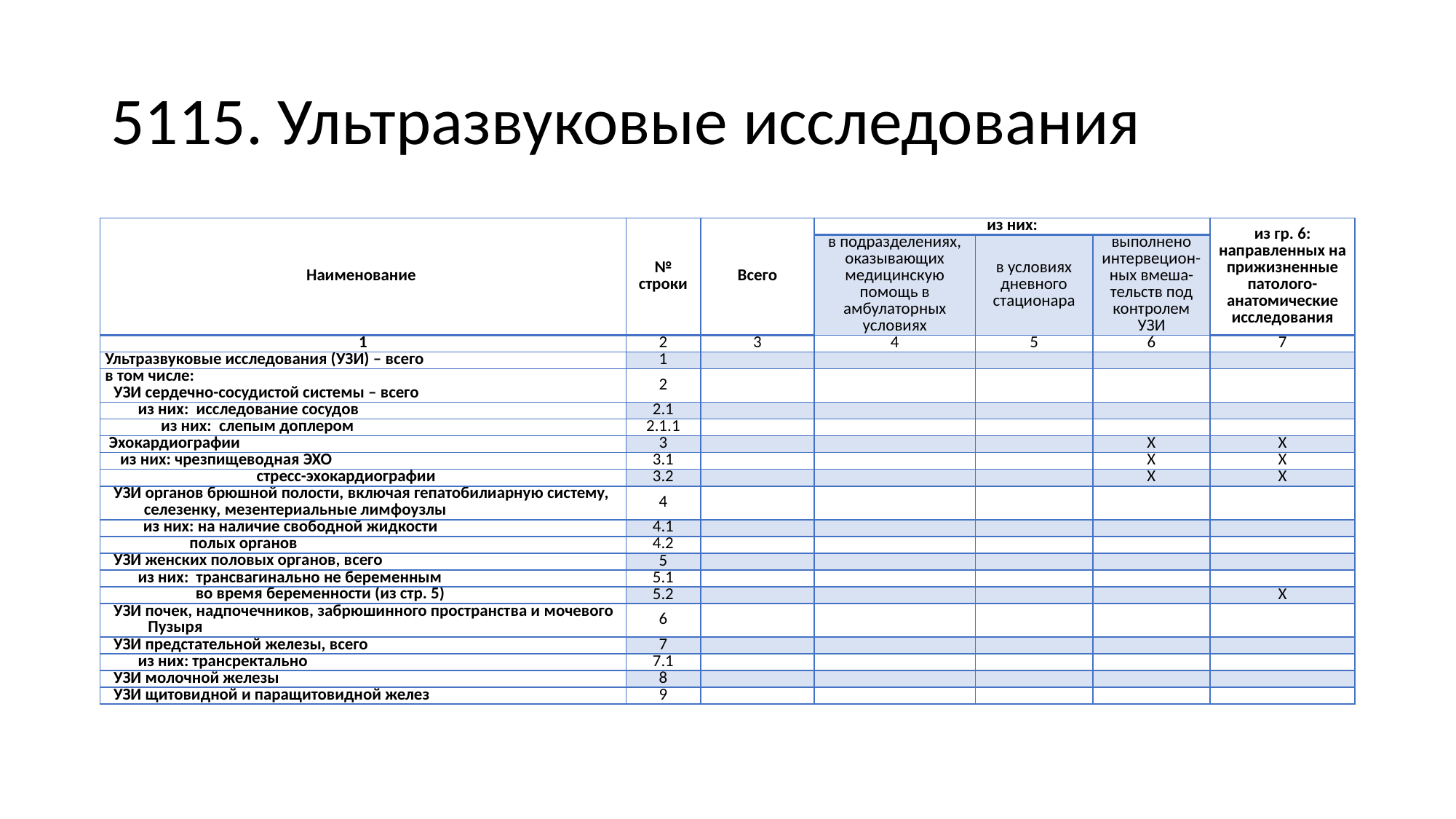

# 5115. Ультразвуковые исследования
| Наименование | № строки | Всего | из них: |  |  | из гр. 6: направленных на прижизненные патолого-анатомические исследования |
| --- | --- | --- | --- | --- | --- | --- |
|  |  |  | в подразделениях, оказывающих медицинскую помощь в амбулаторных условиях | в условиях дневного стационара | выполнено интервецион-ных вмеша-тельств под контролем УЗИ |  |
| 1 | 2 | 3 | 4 | 5 | 6 | 7 |
| Ультразвуковые исследования (УЗИ) – всего | 1 |  |  |  |  |  |
| в том числе: УЗИ сердечно-сосудистой системы – всего | 2 |  |  |  |  |  |
| из них: исследование сосудов | 2.1 |  |  |  |  |  |
| из них: слепым доплером | 2.1.1 |  |  |  |  |  |
| Эхокардиографии | 3 |  |  |  | Х | Х |
| из них: чрезпищеводная ЭХО | 3.1 |  |  |  | Х | Х |
| стресс-эхокардиографии | 3.2 |  |  |  | Х | Х |
| УЗИ органов брюшной полости, включая гепатобилиарную систему, селезенку, мезентериальные лимфоузлы | 4 |  |  |  |  |  |
| из них: на наличие свободной жидкости | 4.1 |  |  |  |  |  |
| полых органов | 4.2 |  |  |  |  |  |
| УЗИ женских половых органов, всего | 5 |  |  |  |  |  |
| из них: трансвагинально не беременным | 5.1 |  |  |  |  |  |
| во время беременности (из стр. 5) | 5.2 |  |  |  |  | Х |
| УЗИ почек, надпочечников, забрюшинного пространства и мочевого Пузыря | 6 |  |  |  |  |  |
| УЗИ предстательной железы, всего | 7 |  |  |  |  |  |
| из них: трансректально | 7.1 |  |  |  |  |  |
| УЗИ молочной железы | 8 |  |  |  |  |  |
| УЗИ щитовидной и паращитовидной желез | 9 |  |  |  |  |  |